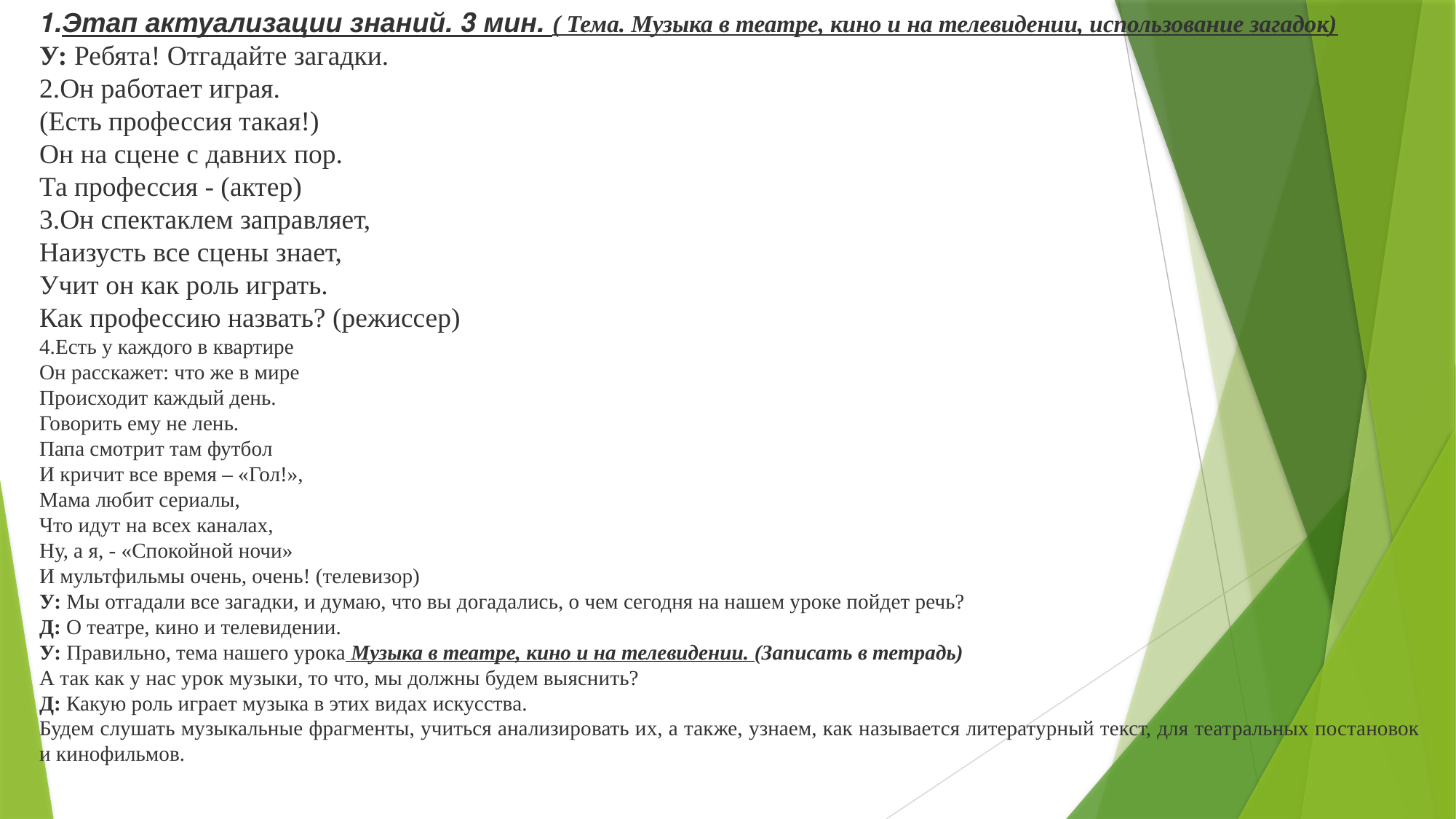

Этап актуализации знаний. 3 мин. ( Тема. Музыка в театре, кино и на телевидении, использование загадок)
У: Ребята! Отгадайте загадки.
Он работает играя.
(Есть профессия такая!)
Он на сцене с давних пор.
Та профессия - (актер)
Он спектаклем заправляет,
Наизусть все сцены знает,
Учит он как роль играть.
Как профессию назвать? (режиссер)
Есть у каждого в квартире
Он расскажет: что же в мире
Происходит каждый день.
Говорить ему не лень.
Папа смотрит там футбол
И кричит все время – «Гол!»,
Мама любит сериалы,
Что идут на всех каналах,
Ну, а я, - «Спокойной ночи»
И мультфильмы очень, очень! (телевизор)
У: Мы отгадали все загадки, и думаю, что вы догадались, о чем сегодня на нашем уроке пойдет речь?
Д: О театре, кино и телевидении.
У: Правильно, тема нашего урока Музыка в театре, кино и на телевидении. (Записать в тетрадь)
А так как у нас урок музыки, то что, мы должны будем выяснить?
Д: Какую роль играет музыка в этих видах искусства.
Будем слушать музыкальные фрагменты, учиться анализировать их, а также, узнаем, как называется литературный текст, для театральных постановок и кинофильмов.